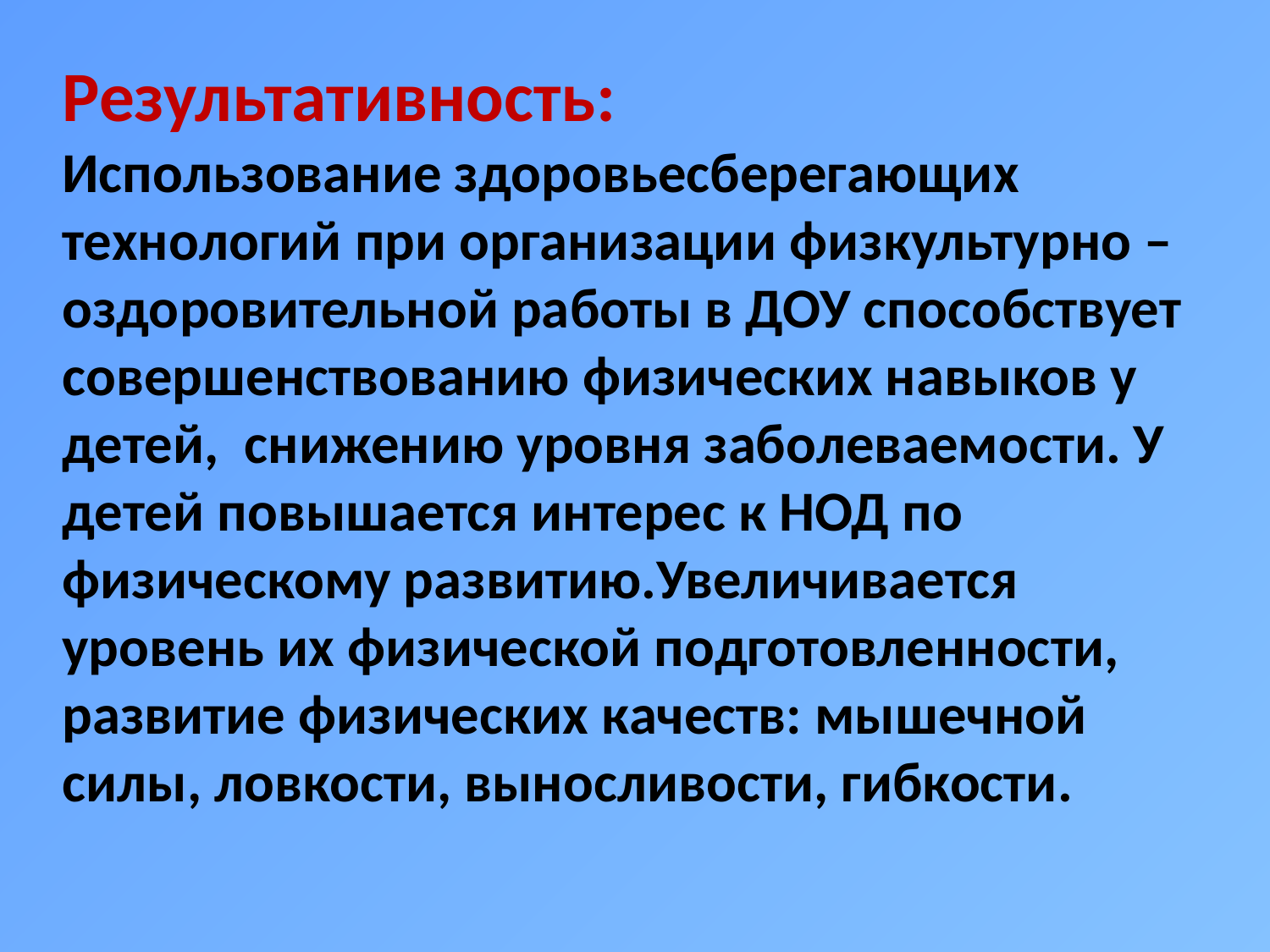

# Результативность: Использование здоровьесберегающих технологий при организации физкультурно – оздоровительной работы в ДОУ способствует совершенствованию физических навыков у детей,  снижению уровня заболеваемости. У детей повышается интерес к НОД по физическому развитию.Увеличивается уровень их физической подготовленности, развитие физических качеств: мышечной силы, ловкости, выносливости, гибкости.